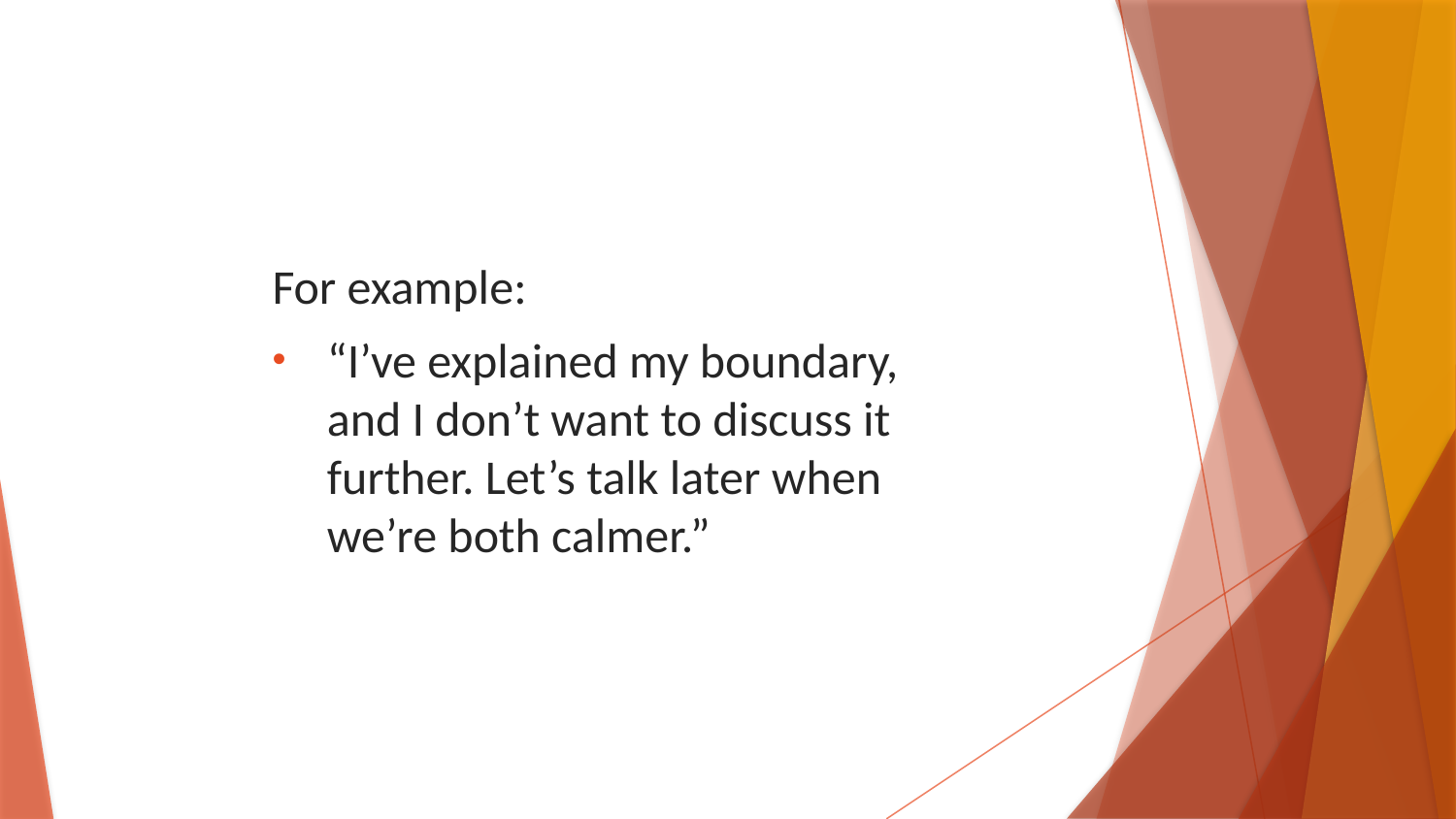

For example:
“I’ve explained my boundary, and I don’t want to discuss it further. Let’s talk later when we’re both calmer.”